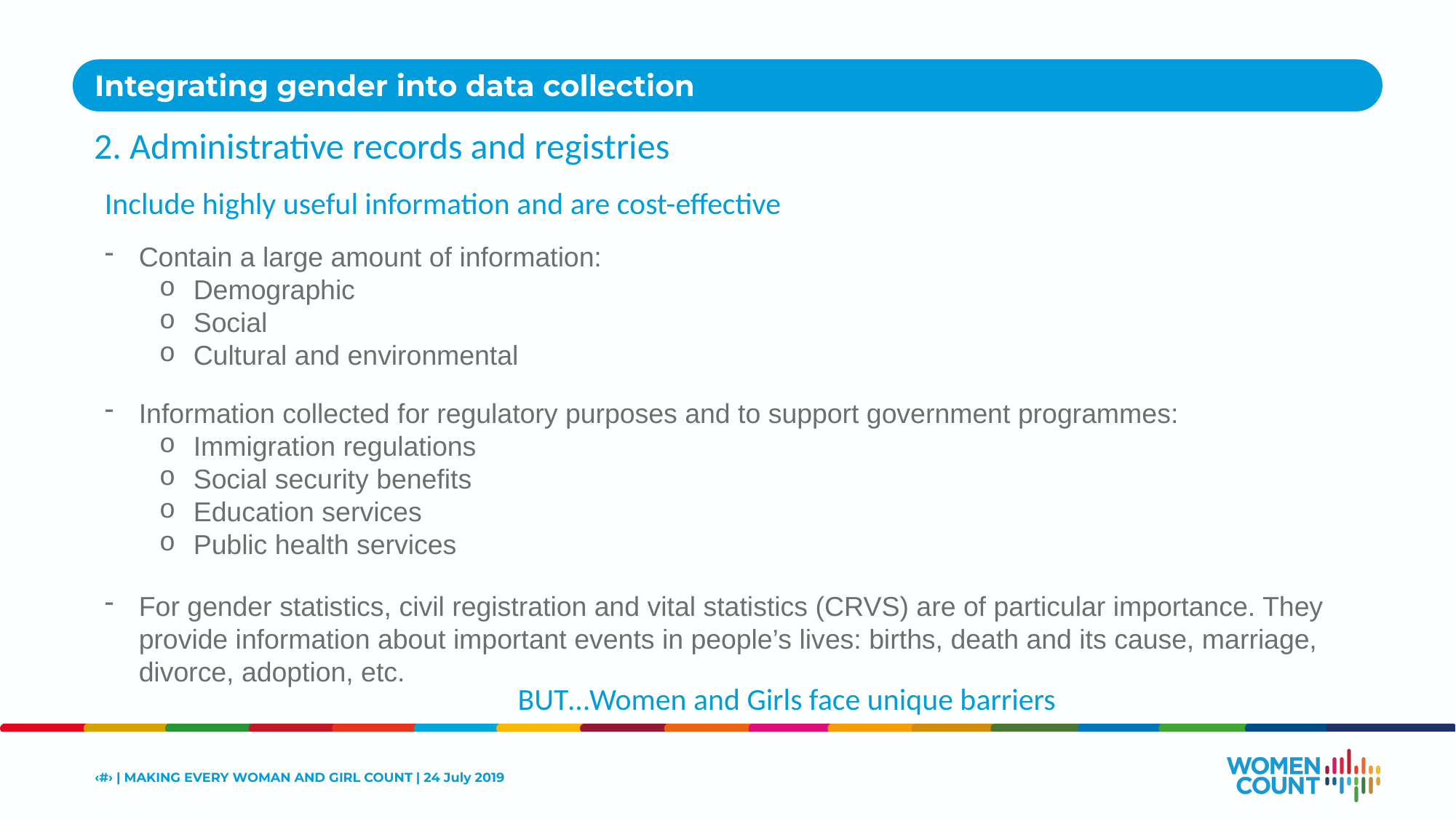

Integrating gender into data collection

2. Administrative records and registries
Include highly useful information and are cost-effective
Contain a large amount of information:
Demographic
Social
Cultural and environmental

Information collected for regulatory purposes and to support government programmes:
Immigration regulations
Social security benefits
Education services
Public health services

For gender statistics, civil registration and vital statistics (CRVS) are of particular importance. They provide information about important events in people’s lives: births, death and its cause, marriage, divorce, adoption, etc.

 BUT…Women and Girls face unique barriers
‹#› | MAKING EVERY WOMAN AND GIRL COUNT | 24 July 2019